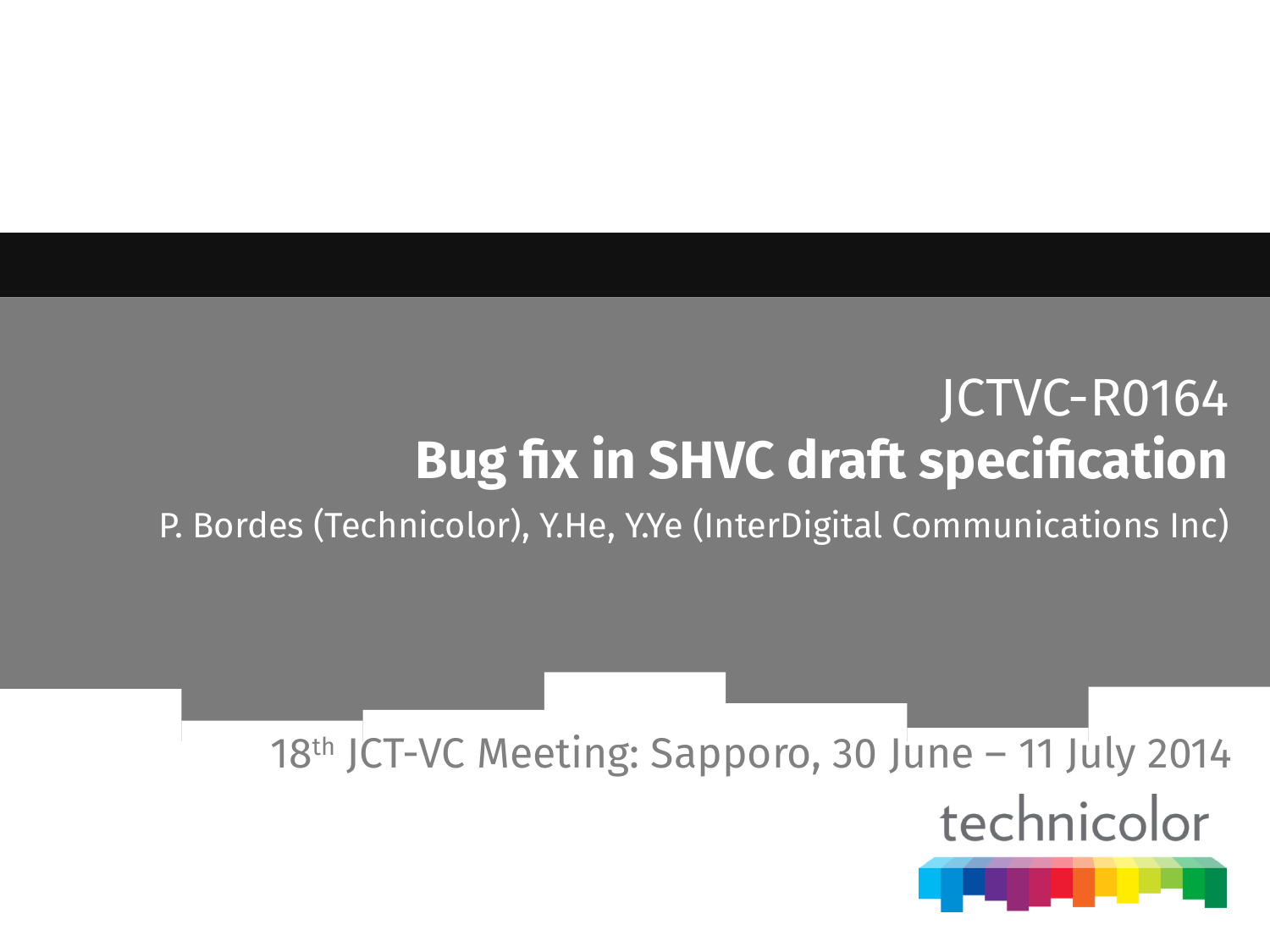

# JCTVC-R0164 Bug fix in SHVC draft specification
P. Bordes (Technicolor), Y.He, Y.Ye (InterDigital Communications Inc)
18th JCT-VC Meeting: Sapporo, 30 June – 11 July 2014